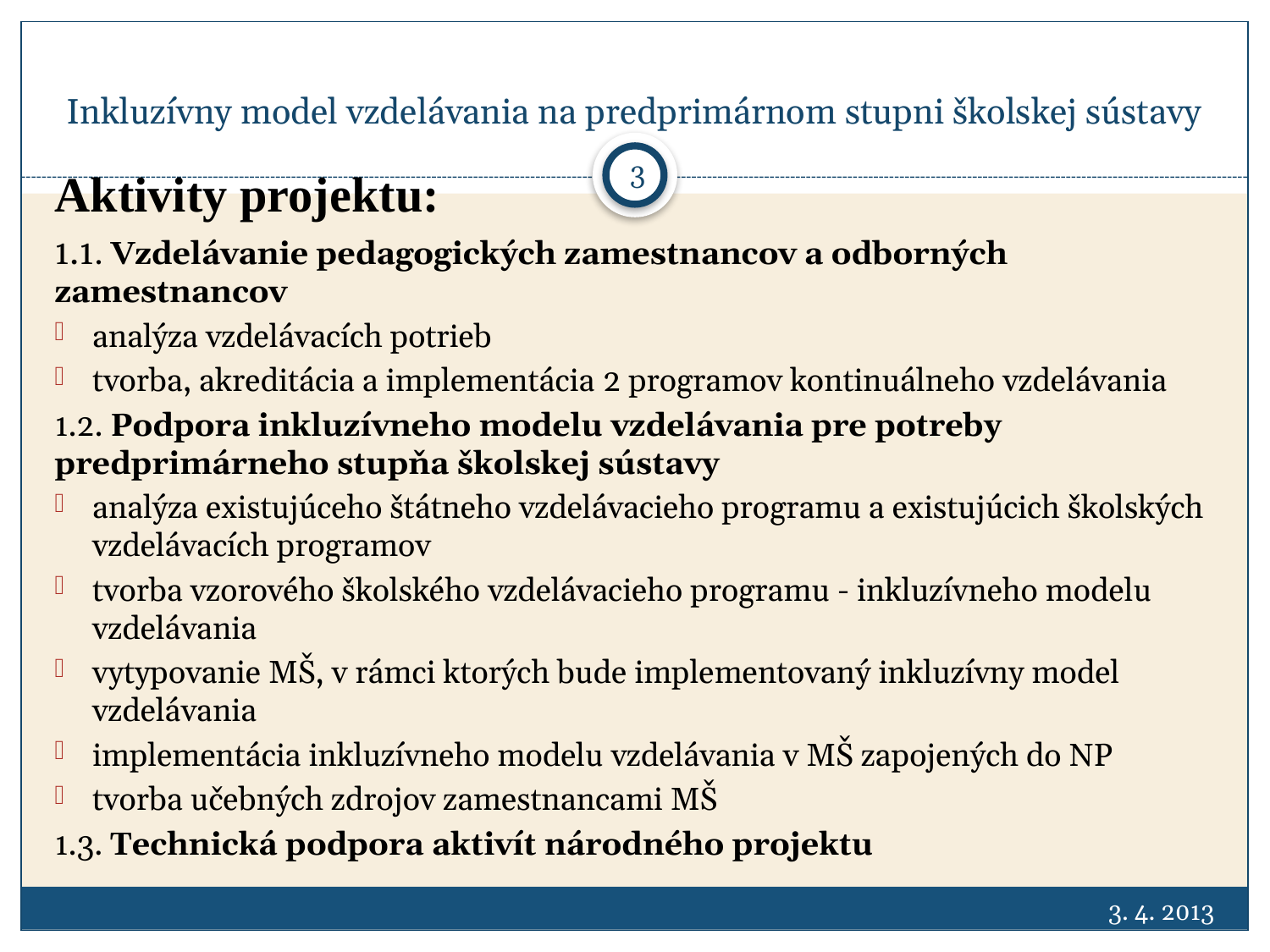

# Inkluzívny model vzdelávania na predprimárnom stupni školskej sústavy
3
Aktivity projektu:
1.1. Vzdelávanie pedagogických zamestnancov a odborných zamestnancov
analýza vzdelávacích potrieb
tvorba, akreditácia a implementácia 2 programov kontinuálneho vzdelávania
1.2. Podpora inkluzívneho modelu vzdelávania pre potreby predprimárneho stupňa školskej sústavy
analýza existujúceho štátneho vzdelávacieho programu a existujúcich školských vzdelávacích programov
tvorba vzorového školského vzdelávacieho programu - inkluzívneho modelu vzdelávania
vytypovanie MŠ, v rámci ktorých bude implementovaný inkluzívny model vzdelávania
implementácia inkluzívneho modelu vzdelávania v MŠ zapojených do NP
tvorba učebných zdrojov zamestnancami MŠ
1.3. Technická podpora aktivít národného projektu

3. 4. 2013